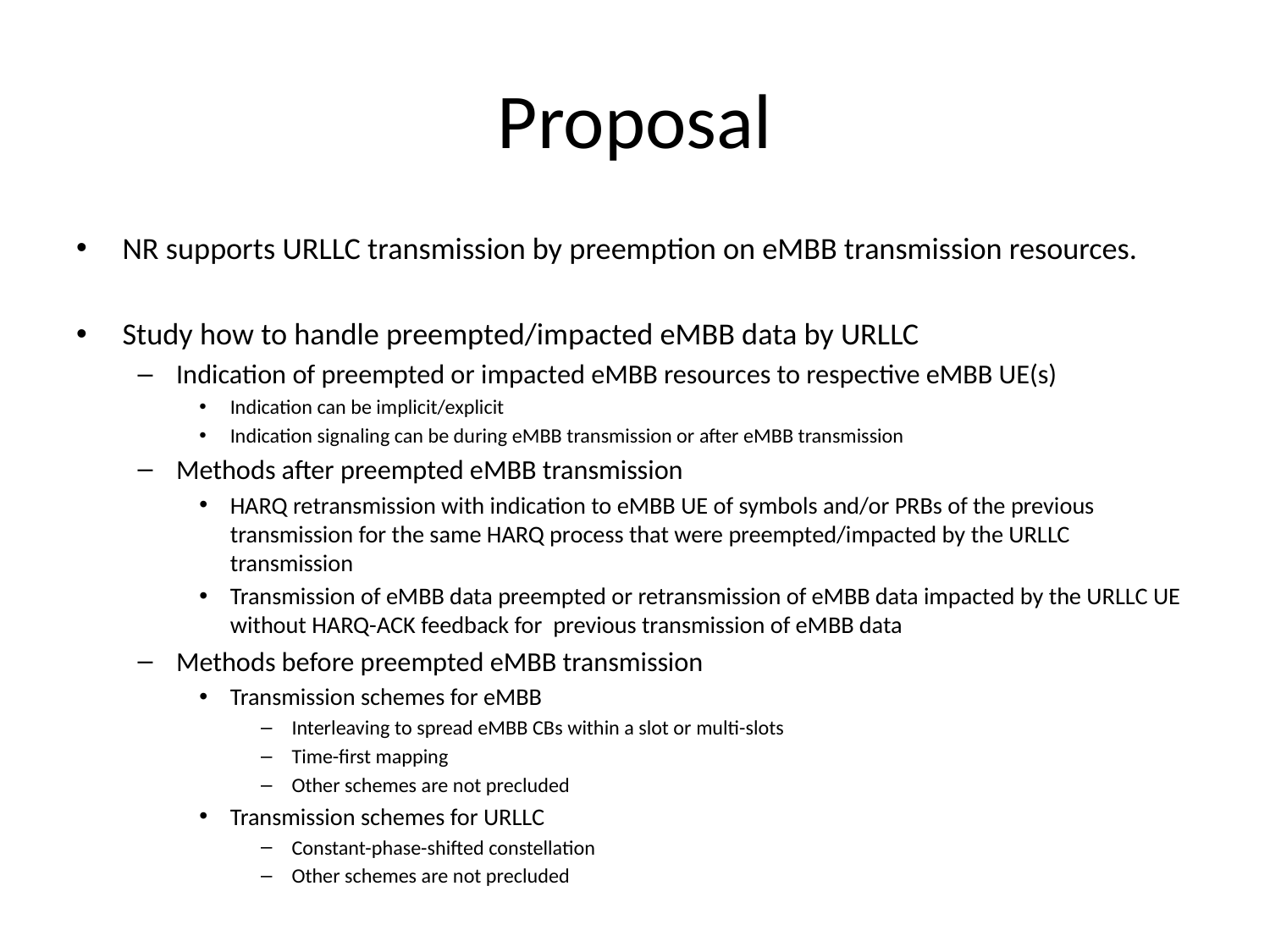

# Proposal
NR supports URLLC transmission by preemption on eMBB transmission resources.

Study how to handle preempted/impacted eMBB data by URLLC
Indication of preempted or impacted eMBB resources to respective eMBB UE(s)
Indication can be implicit/explicit
Indication signaling can be during eMBB transmission or after eMBB transmission
Methods after preempted eMBB transmission
HARQ retransmission with indication to eMBB UE of symbols and/or PRBs of the previous transmission for the same HARQ process that were preempted/impacted by the URLLC transmission
Transmission of eMBB data preempted or retransmission of eMBB data impacted by the URLLC UE without HARQ-ACK feedback for  previous transmission of eMBB data
Methods before preempted eMBB transmission
Transmission schemes for eMBB
Interleaving to spread eMBB CBs within a slot or multi-slots
Time-first mapping
Other schemes are not precluded
Transmission schemes for URLLC
Constant-phase-shifted constellation
Other schemes are not precluded